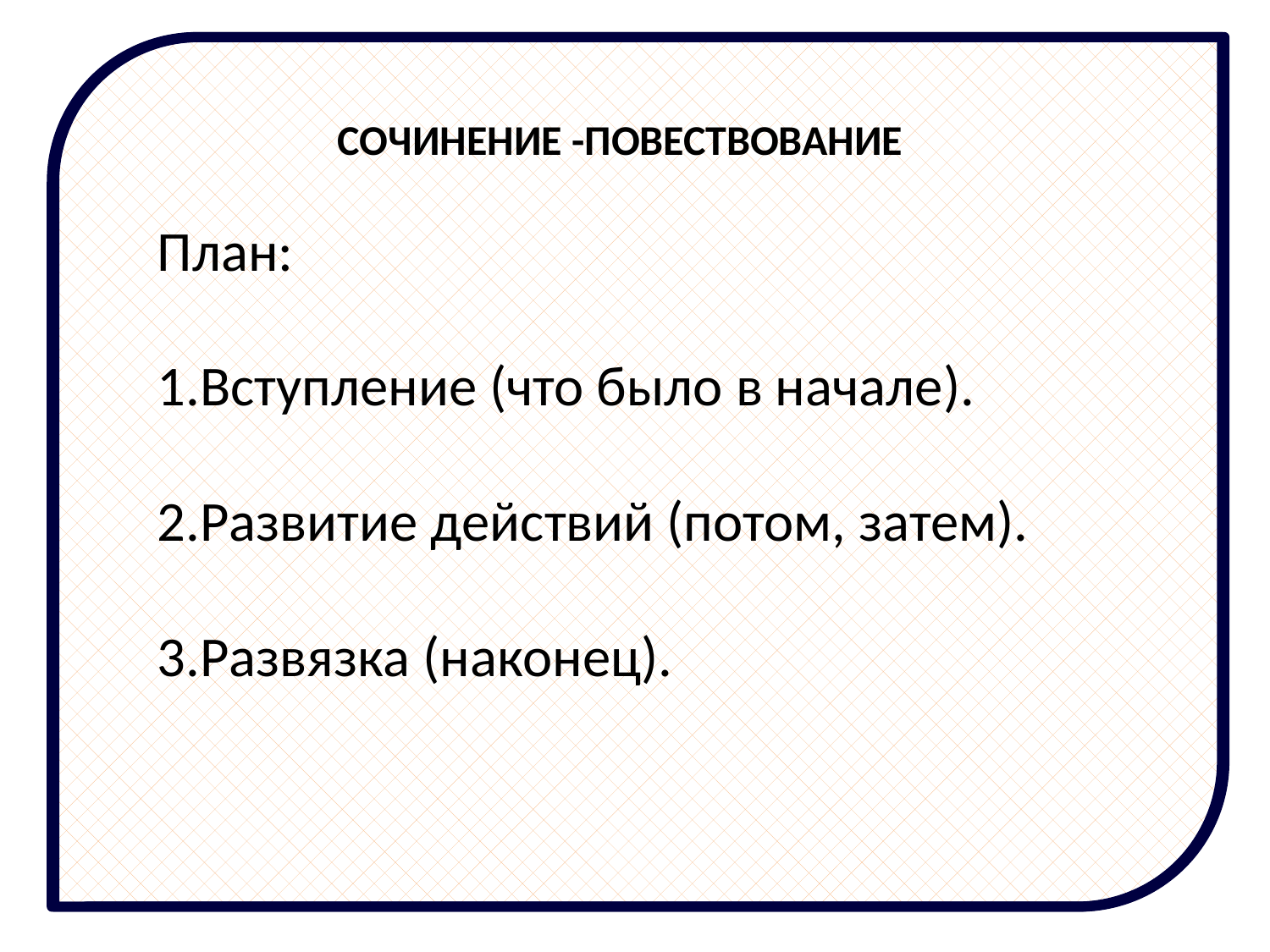

СОЧИНЕНИЕ -ПОВЕСТВОВАНИЕ

План:

1.Вступление (что было в начале).

2.Развитие действий (потом, затем).

3.Развязка (наконец).